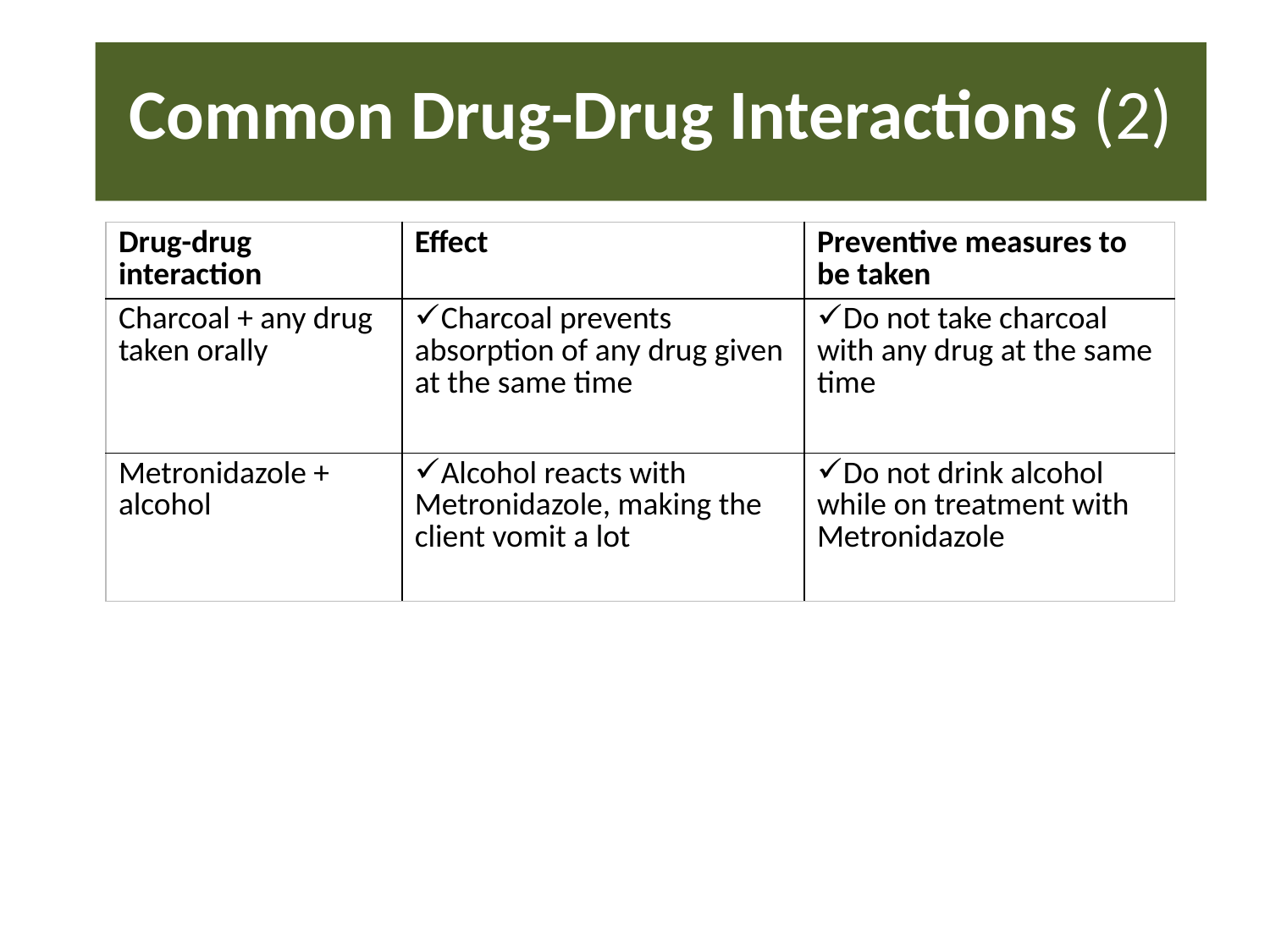

# Common Drug-Drug Interactions (2)
| Drug-drug interaction | Effect | Preventive measures to be taken |
| --- | --- | --- |
| Charcoal + any drug taken orally | Charcoal prevents absorption of any drug given at the same time | Do not take charcoal with any drug at the same time |
| Metronidazole + alcohol | Alcohol reacts with Metronidazole, making the client vomit a lot | Do not drink alcohol while on treatment with Metronidazole |